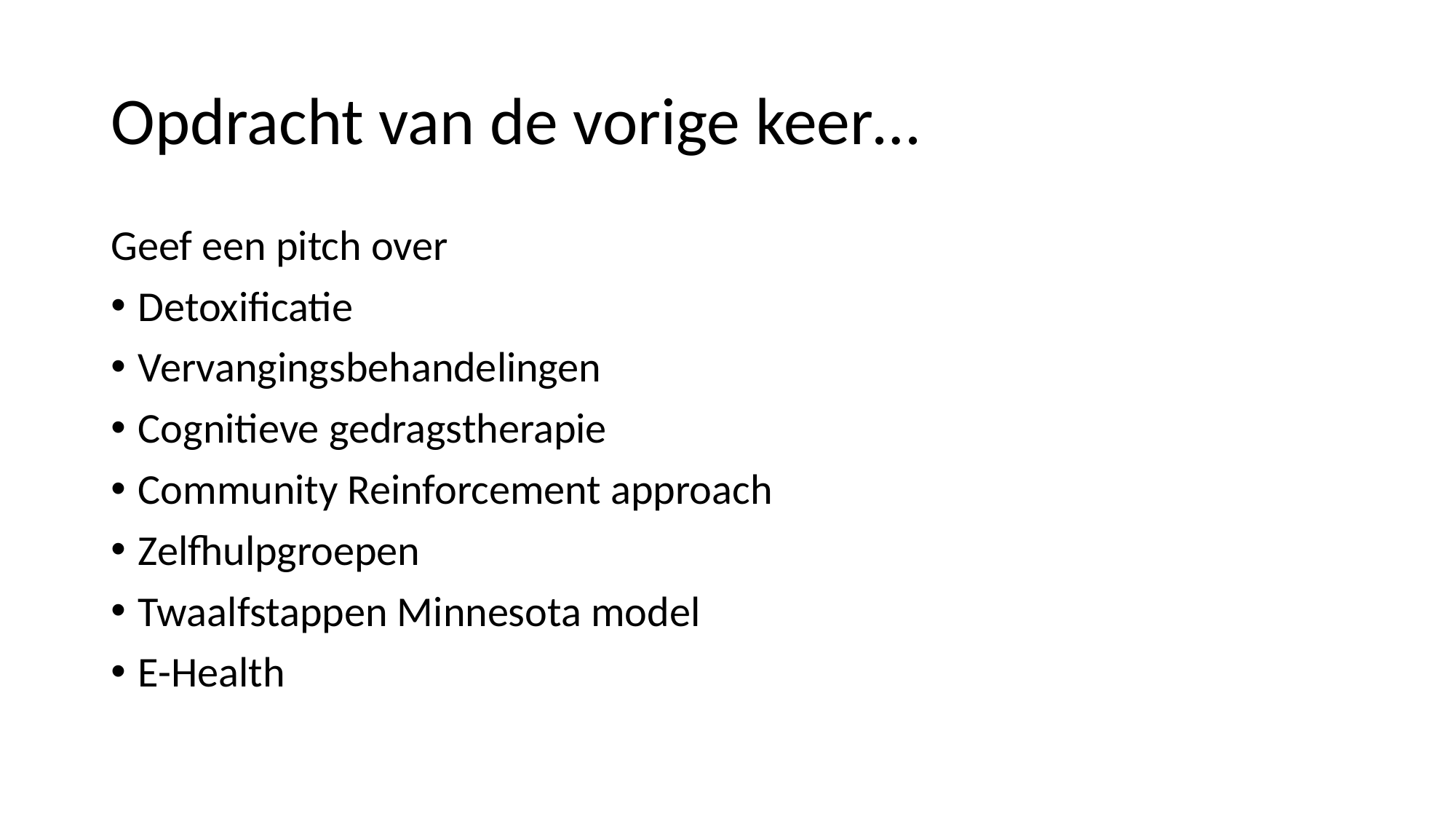

# Opdracht van de vorige keer…
Geef een pitch over
Detoxificatie
Vervangingsbehandelingen
Cognitieve gedragstherapie
Community Reinforcement approach
Zelfhulpgroepen
Twaalfstappen Minnesota model
E-Health